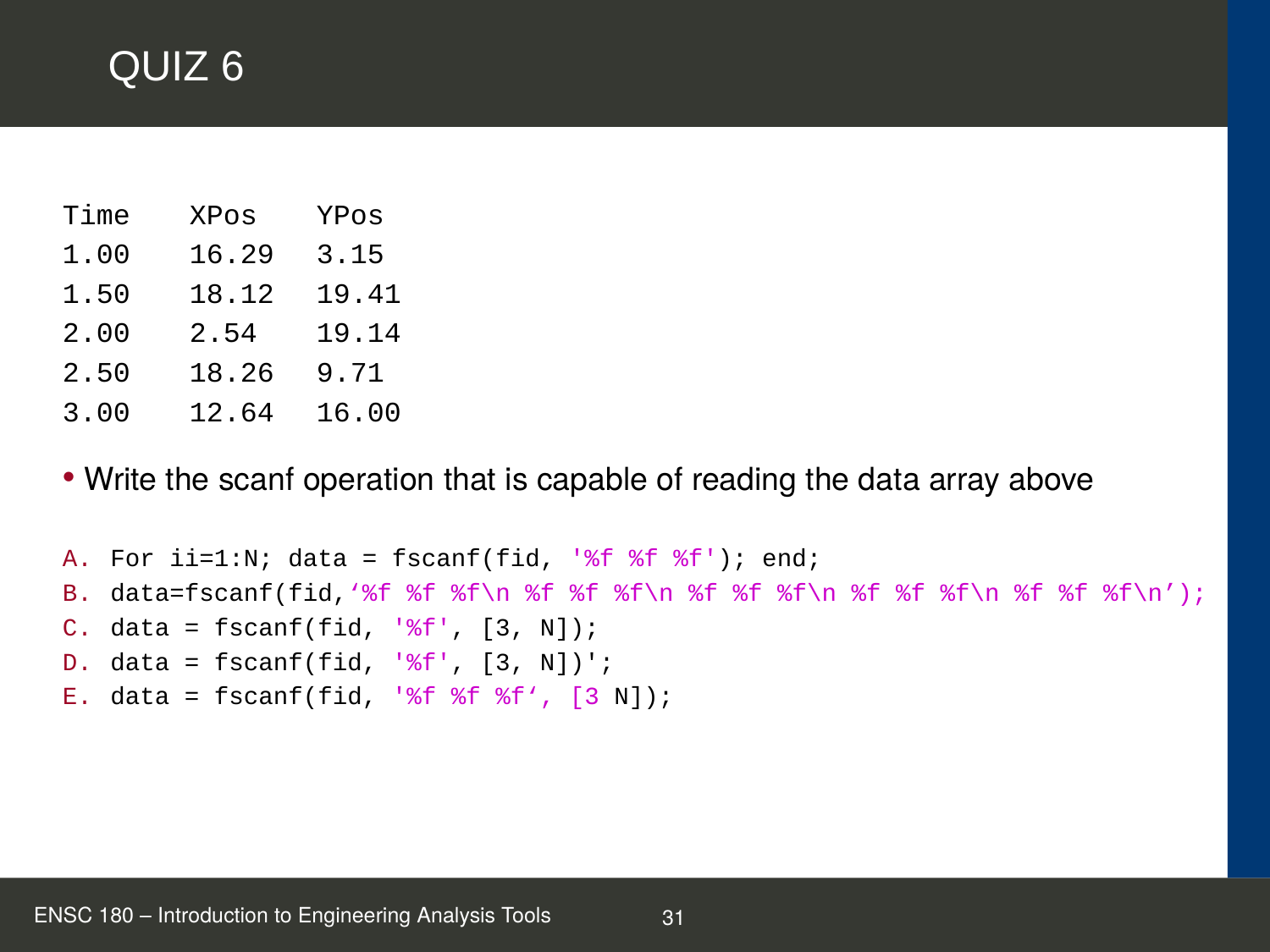

# QUIZ 6
Time	XPos	YPos
1.00	16.29	3.15
1.50	18.12	19.41
2.00	2.54	19.14
2.50	18.26	9.71
3.00	12.64	16.00
 Write the scanf operation that is capable of reading the data array above

For ii=1:N; data = fscanf(fid, '%f %f %f'); end;
data=fscanf(fid,‘%f %f %f\n %f %f %f\n %f %f %f\n %f %f %f\n %f %f %f\n’);
data = fscanf(fid, '%f', [3, N]);
data = fscanf(fid, '%f', [3, N])';
data = fscanf(fid, '%f %f %f‘, [3 N]);

ENSC 180 – Introduction to Engineering Analysis Tools